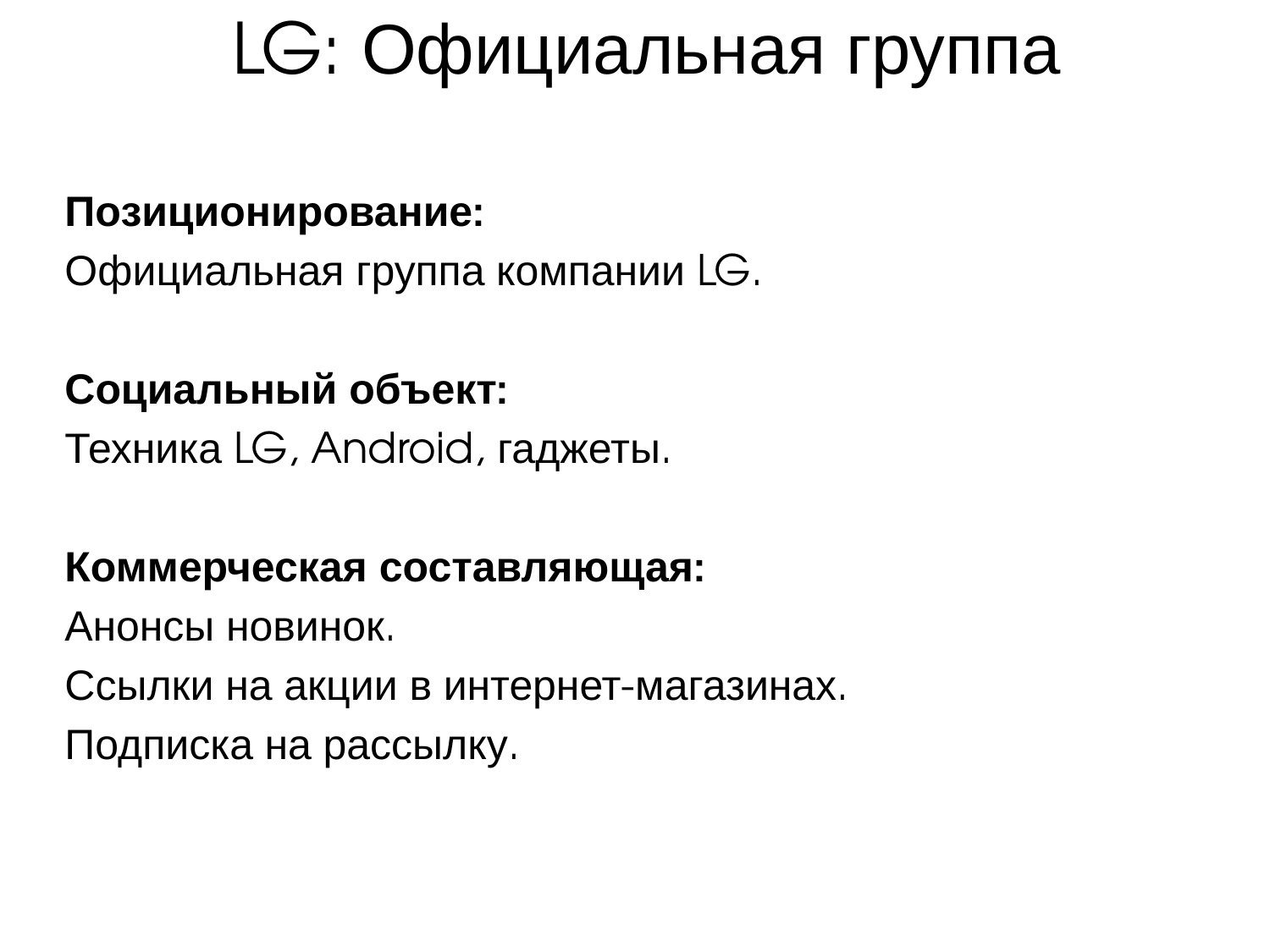

# LG: Официальная группа
Позиционирование:
Официальная группа компании LG.

Социальный объект:
Техника LG, Android, гаджеты.

Коммерческая составляющая:
Анонсы новинок.
Ссылки на акции в интернет-магазинах.
Подписка на рассылку.